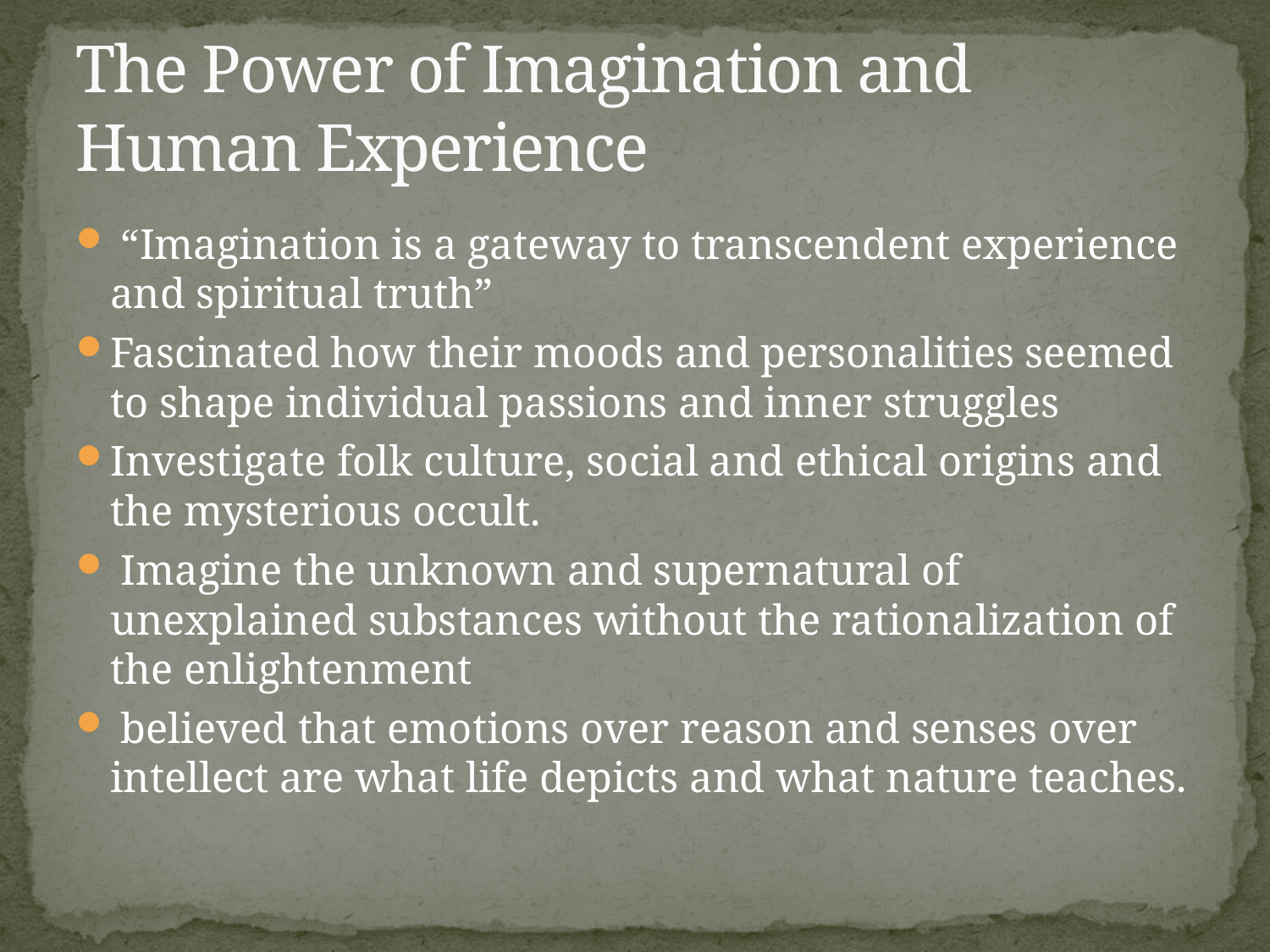

# The Power of Imagination and Human Experience
 “Imagination is a gateway to transcendent experience and spiritual truth”
Fascinated how their moods and personalities seemed to shape individual passions and inner struggles
Investigate folk culture, social and ethical origins and the mysterious occult.
 Imagine the unknown and supernatural of unexplained substances without the rationalization of the enlightenment
 believed that emotions over reason and senses over intellect are what life depicts and what nature teaches.